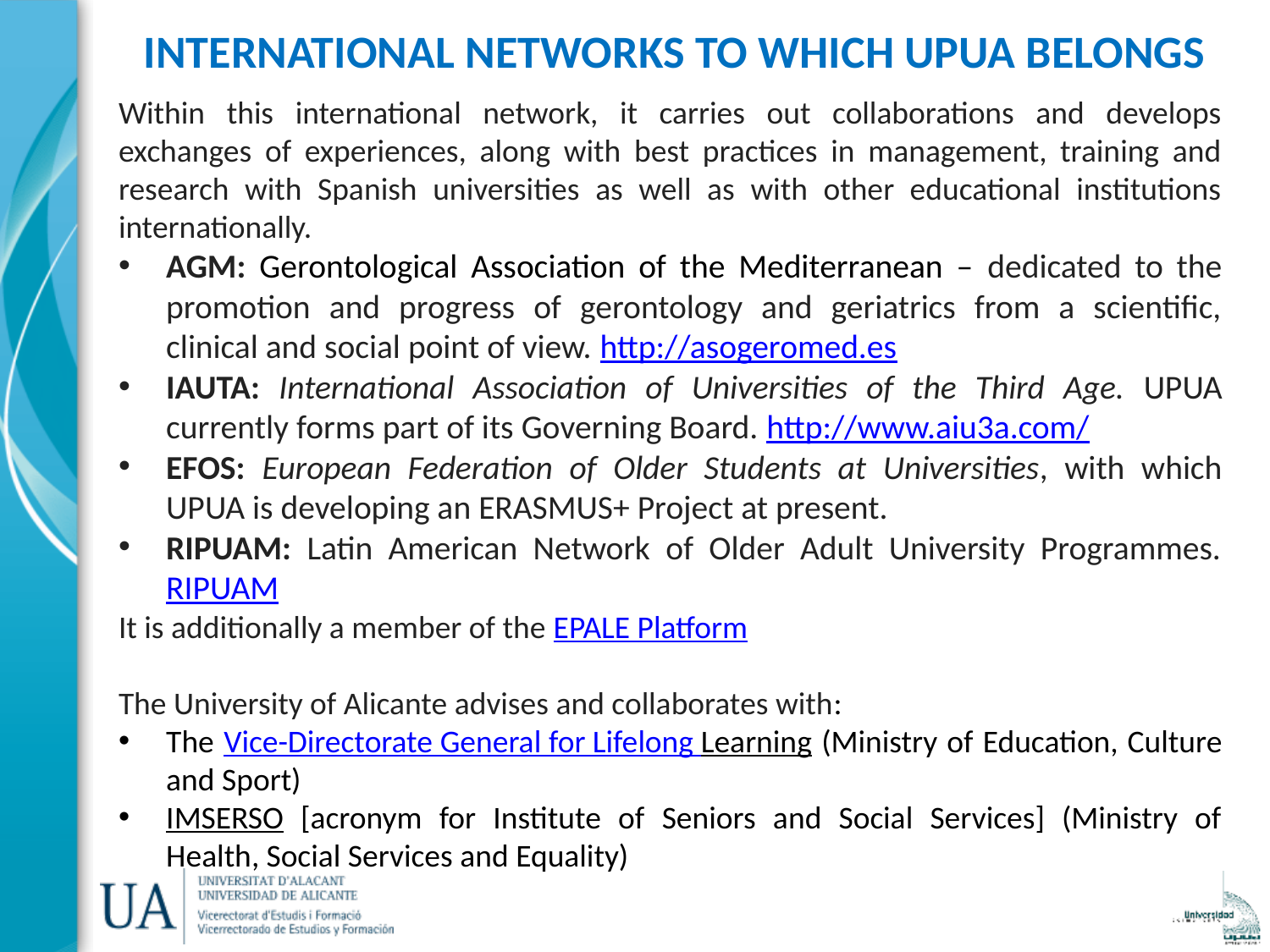

# INTERNATIONAL NETWORKS TO WHICH UPUA BELONGS
Within this international network, it carries out collaborations and develops exchanges of experiences, along with best practices in management, training and research with Spanish universities as well as with other educational institutions internationally.
AGM: Gerontological Association of the Mediterranean – dedicated to the promotion and progress of gerontology and geriatrics from a scientific, clinical and social point of view. http://asogeromed.es
IAUTA: International Association of Universities of the Third Age. UPUA currently forms part of its Governing Board. http://www.aiu3a.com/
EFOS: European Federation of Older Students at Universities, with which UPUA is developing an ERASMUS+ Project at present.
RIPUAM: Latin American Network of Older Adult University Programmes. RIPUAM
It is additionally a member of the EPALE Platform

The University of Alicante advises and collaborates with:
The Vice-Directorate General for Lifelong Learning (Ministry of Education, Culture and Sport)
IMSERSO [acronym for Institute of Seniors and Social Services] (Ministry of Health, Social Services and Equality)